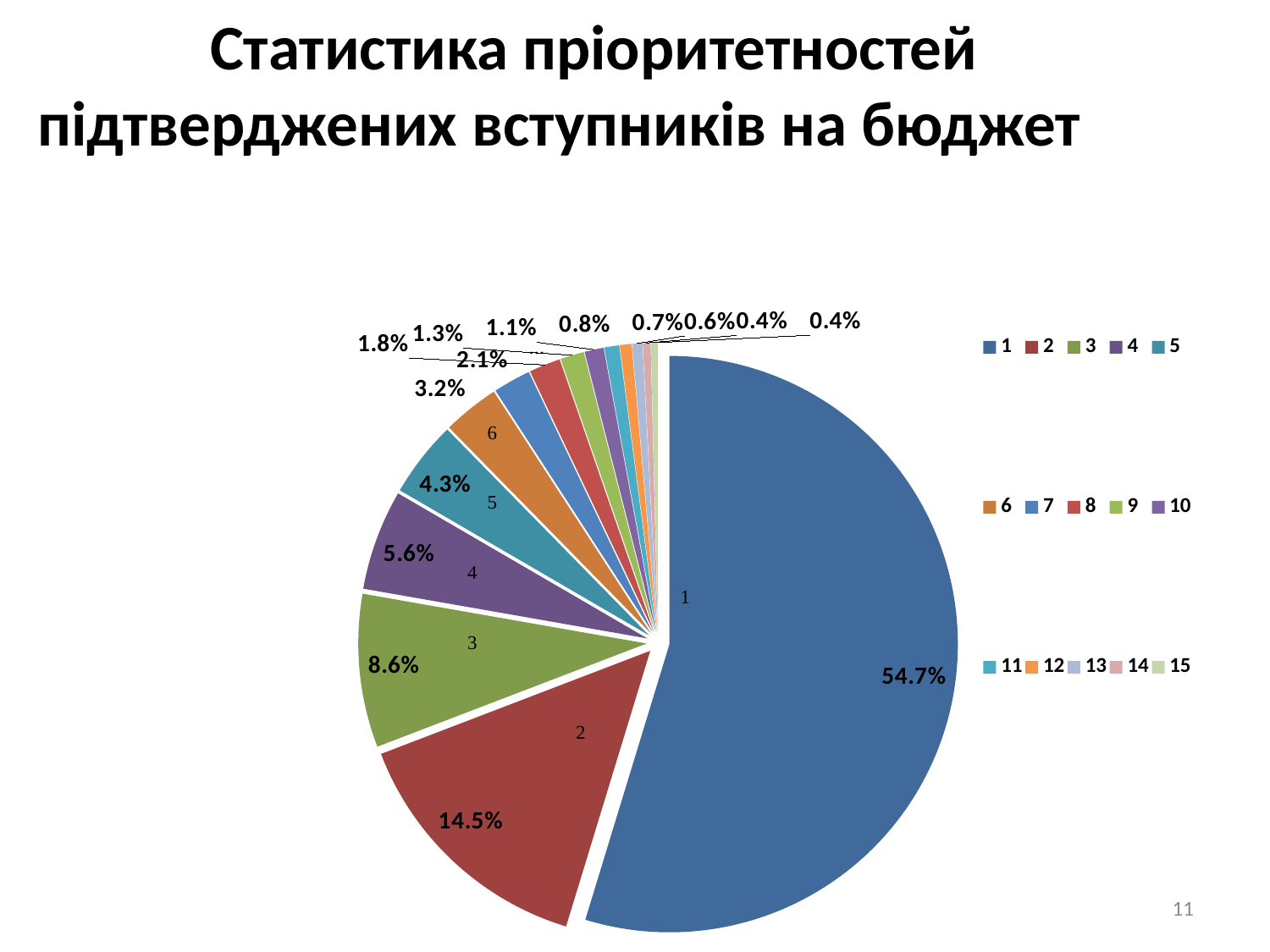

Статистика пріоритетностей підтверджених вступників на бюджет

### Chart

| Category |  |
|---|---|
11